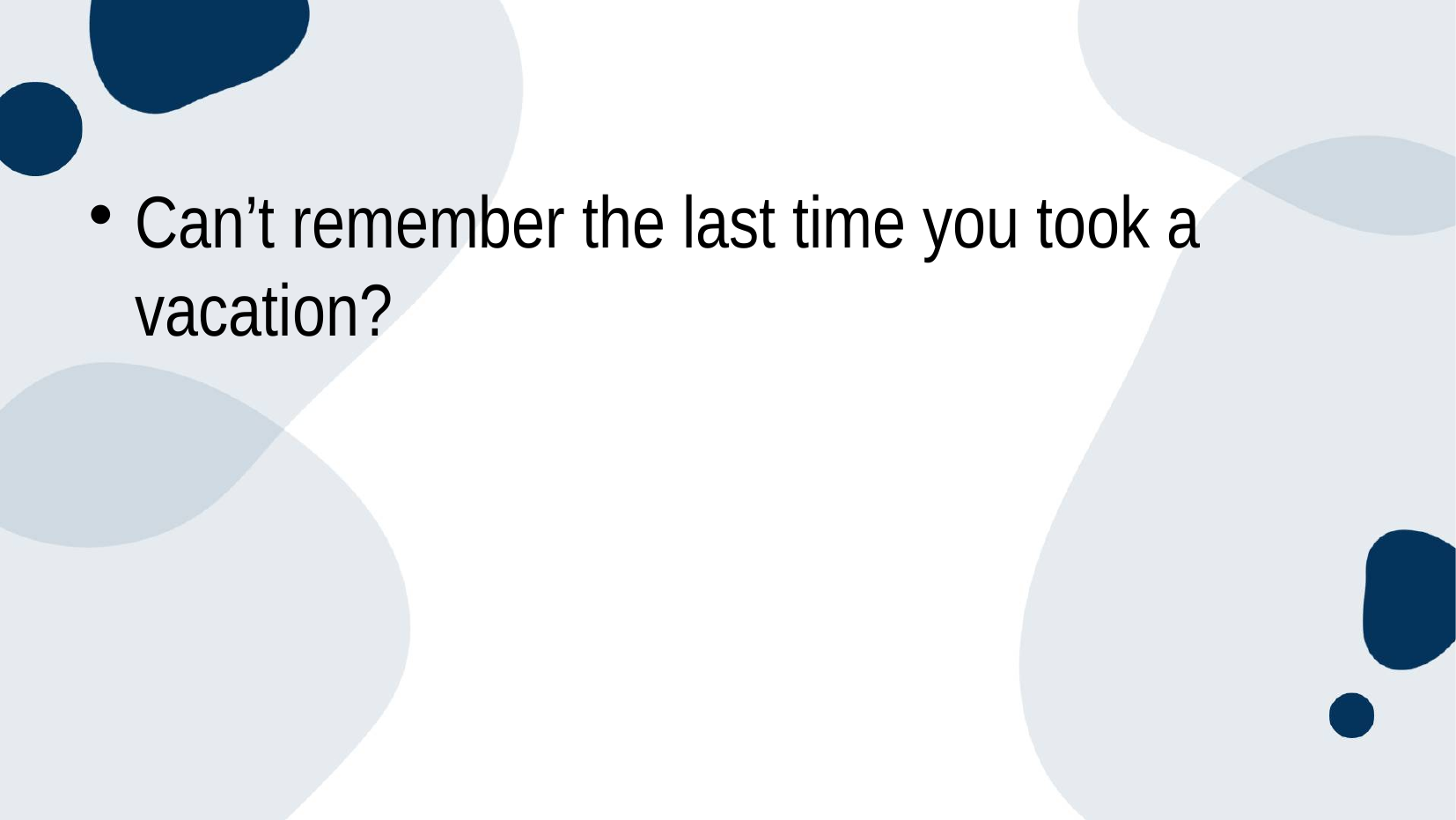

Can’t remember the last time you took a vacation?